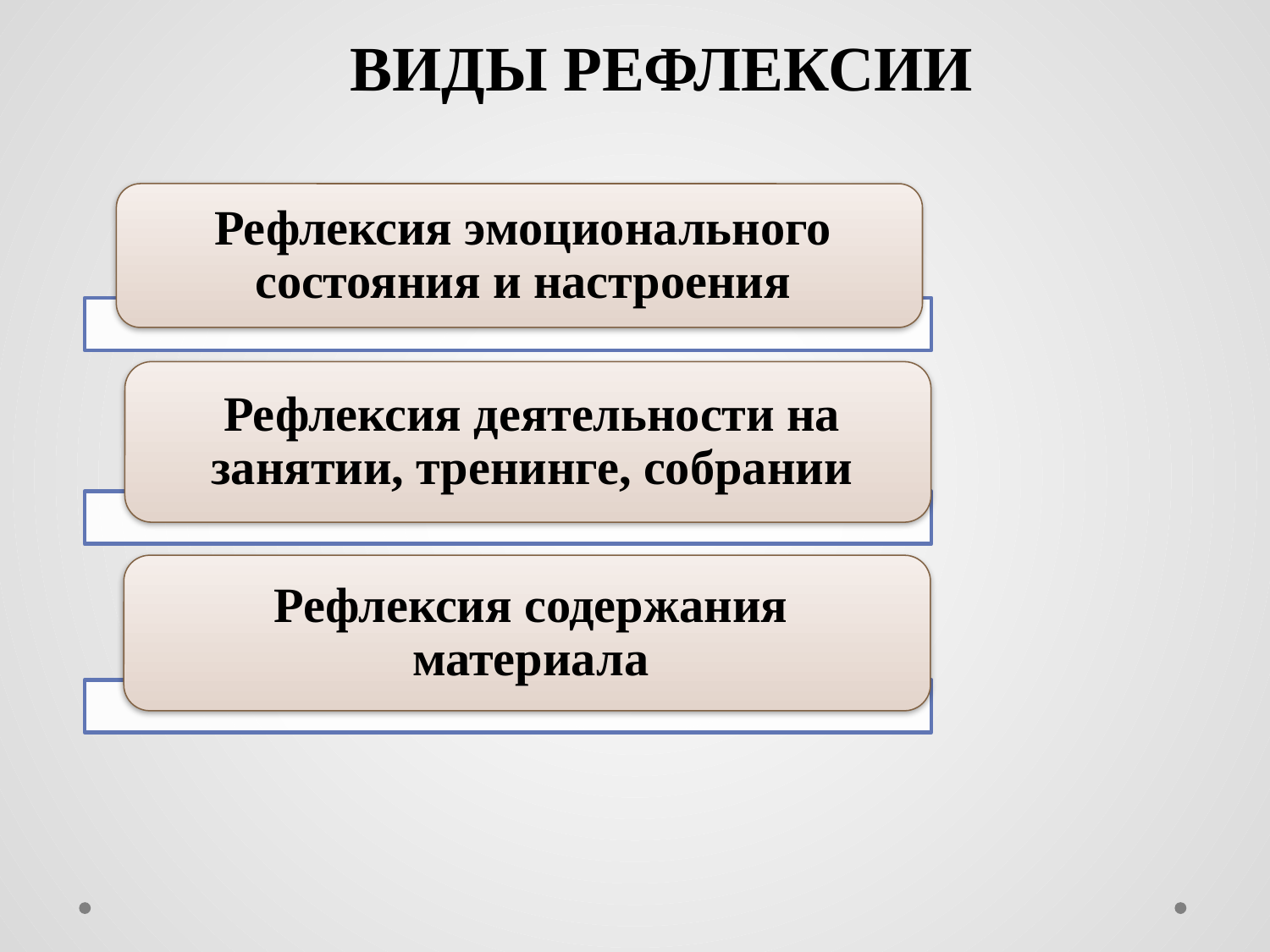

ВИДЫ РЕФЛЕКСИИ
Рефлексия эмоционального состояния и настроения
Рефлексия деятельности на занятии, тренинге, собрании
Рефлексия содержания материала